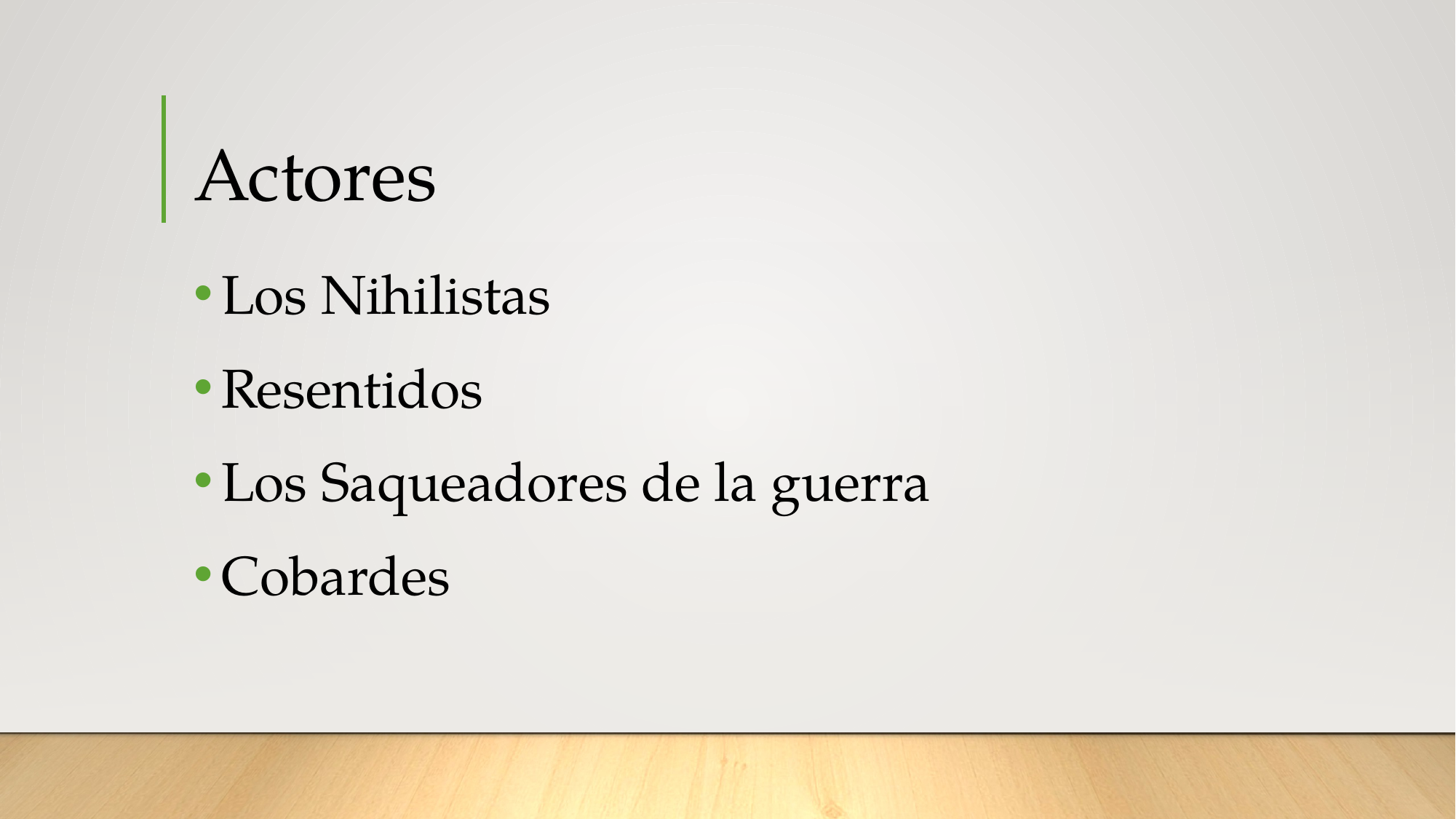

# Actores
Los Nihilistas
Resentidos
Los Saqueadores de la guerra
Cobardes